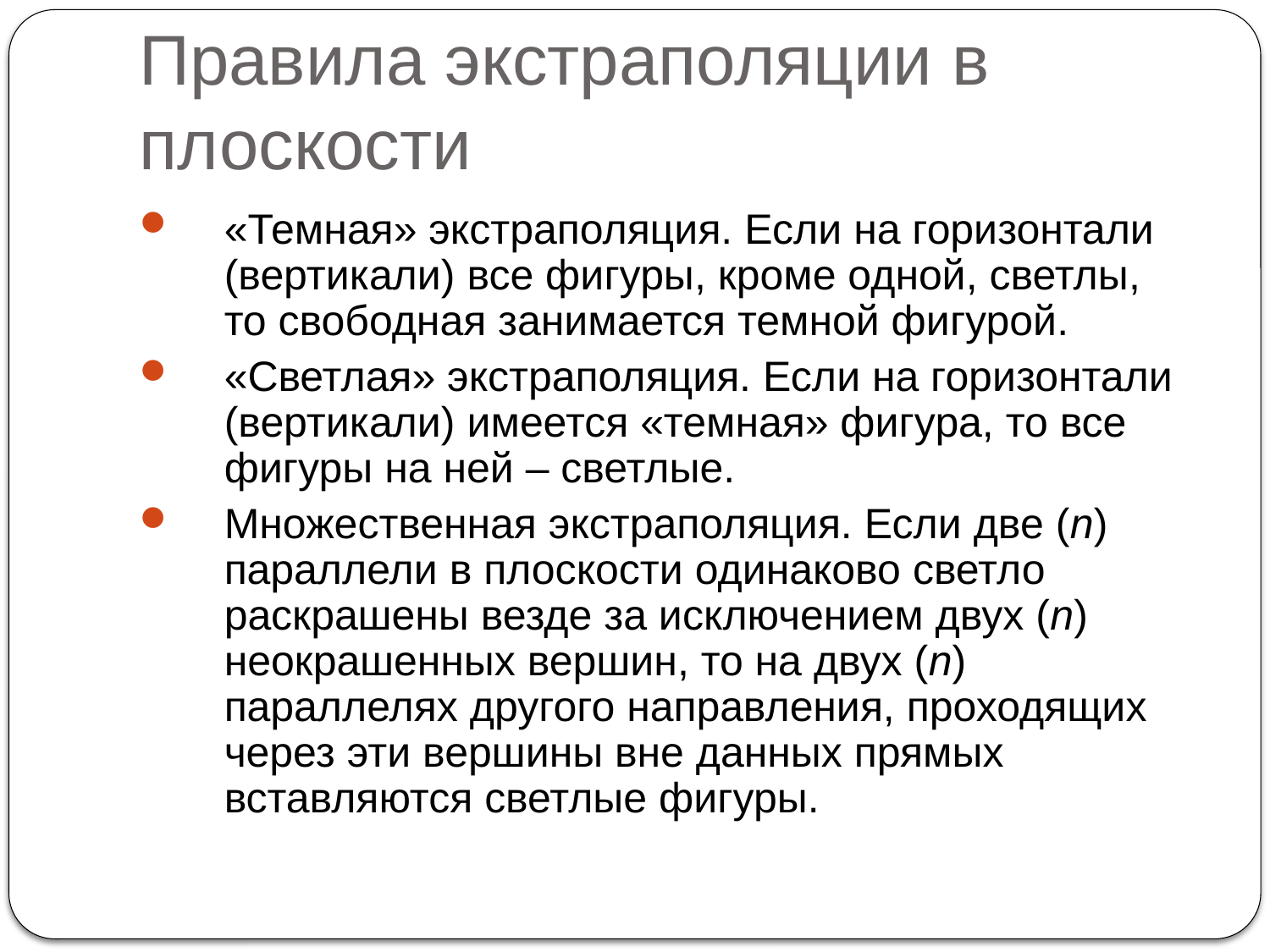

# Правила экстраполяции в плоскости
«Темная» экстраполяция. Если на горизонтали (вертикали) все фигуры, кроме одной, светлы, то свободная занимается темной фигурой.
«Светлая» экстраполяция. Если на горизонтали (вертикали) имеется «темная» фигура, то все фигуры на ней – светлые.
Множественная экстраполяция. Если две (n) параллели в плоскости одинаково светло раскрашены везде за исключением двух (n) неокрашенных вершин, то на двух (n) параллелях другого направления, проходящих через эти вершины вне данных прямых вставляются светлые фигуры.